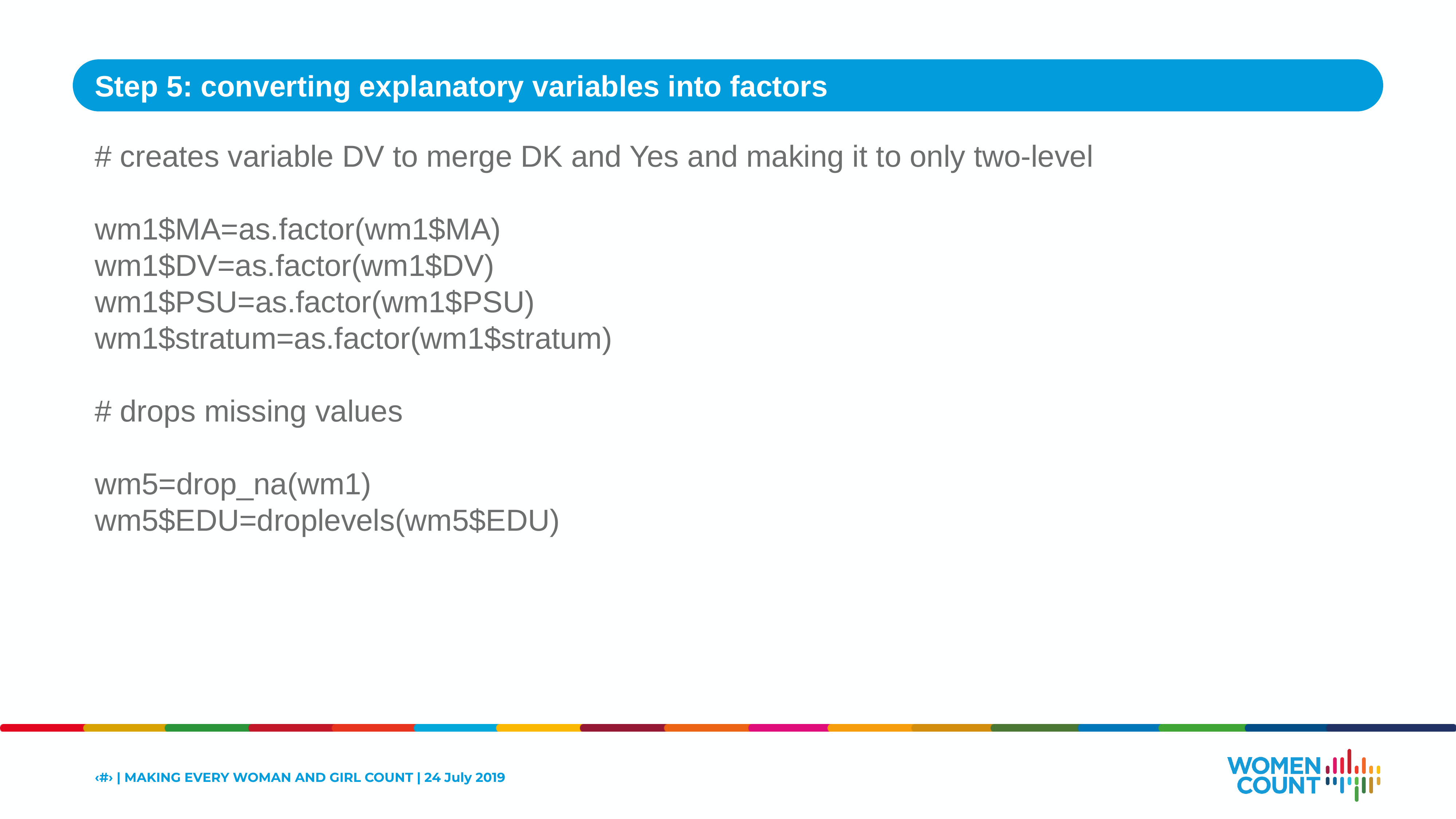

Step 5: converting explanatory variables into factors
# creates variable DV to merge DK and Yes and making it to only two-level wm1$MA=as.factor(wm1$MA) wm1$DV=as.factor(wm1$DV) wm1$PSU=as.factor(wm1$PSU) wm1$stratum=as.factor(wm1$stratum)
# drops missing values
wm5=drop_na(wm1)
wm5$EDU=droplevels(wm5$EDU)
‹#› | MAKING EVERY WOMAN AND GIRL COUNT | 24 July 2019